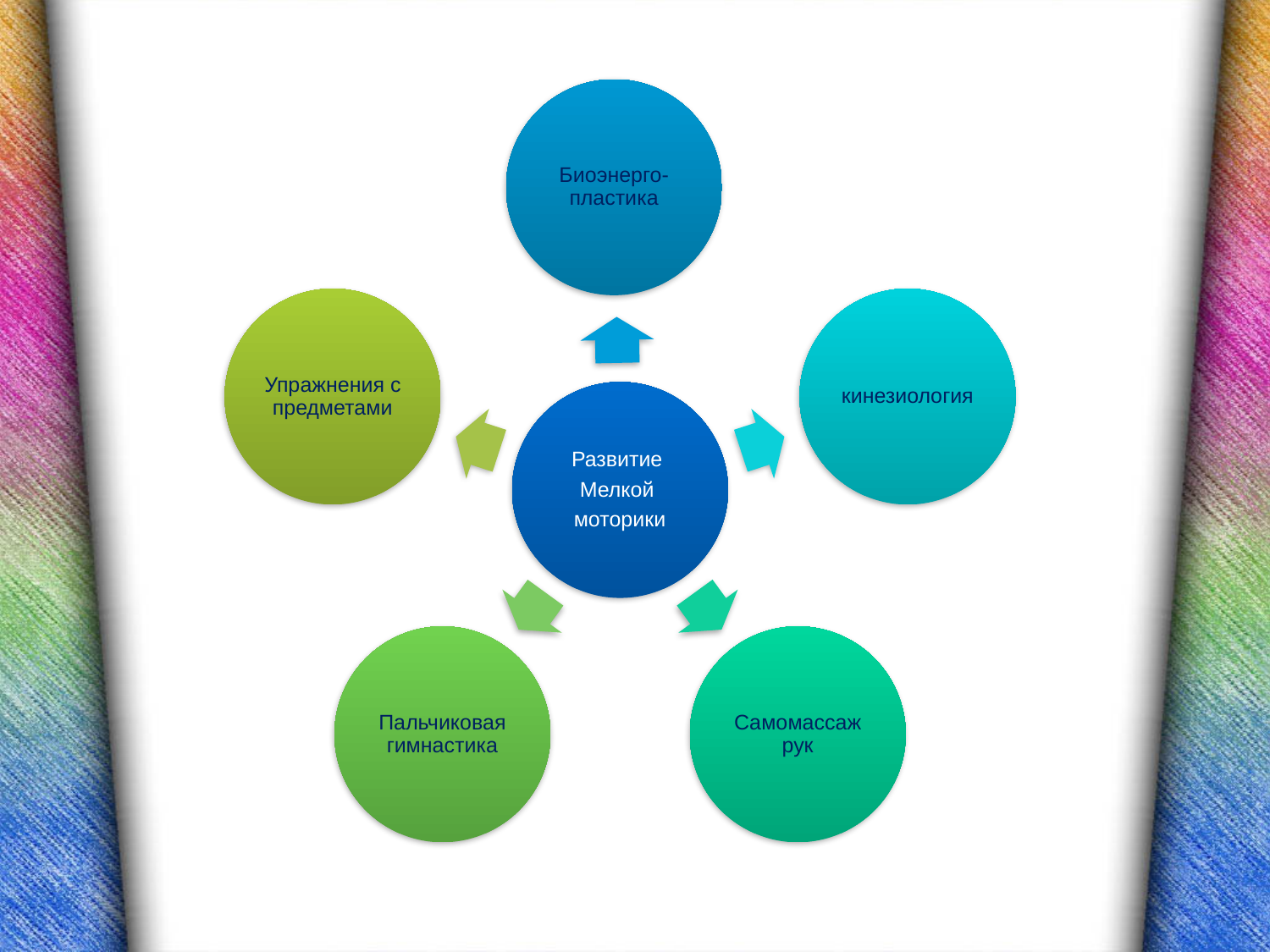

Развитие
Мелкой
моторики

Биоэнерго-пластика

кинезиология

Самомассаж рук

Пальчиковая гимнастика

Упражнения с предметами